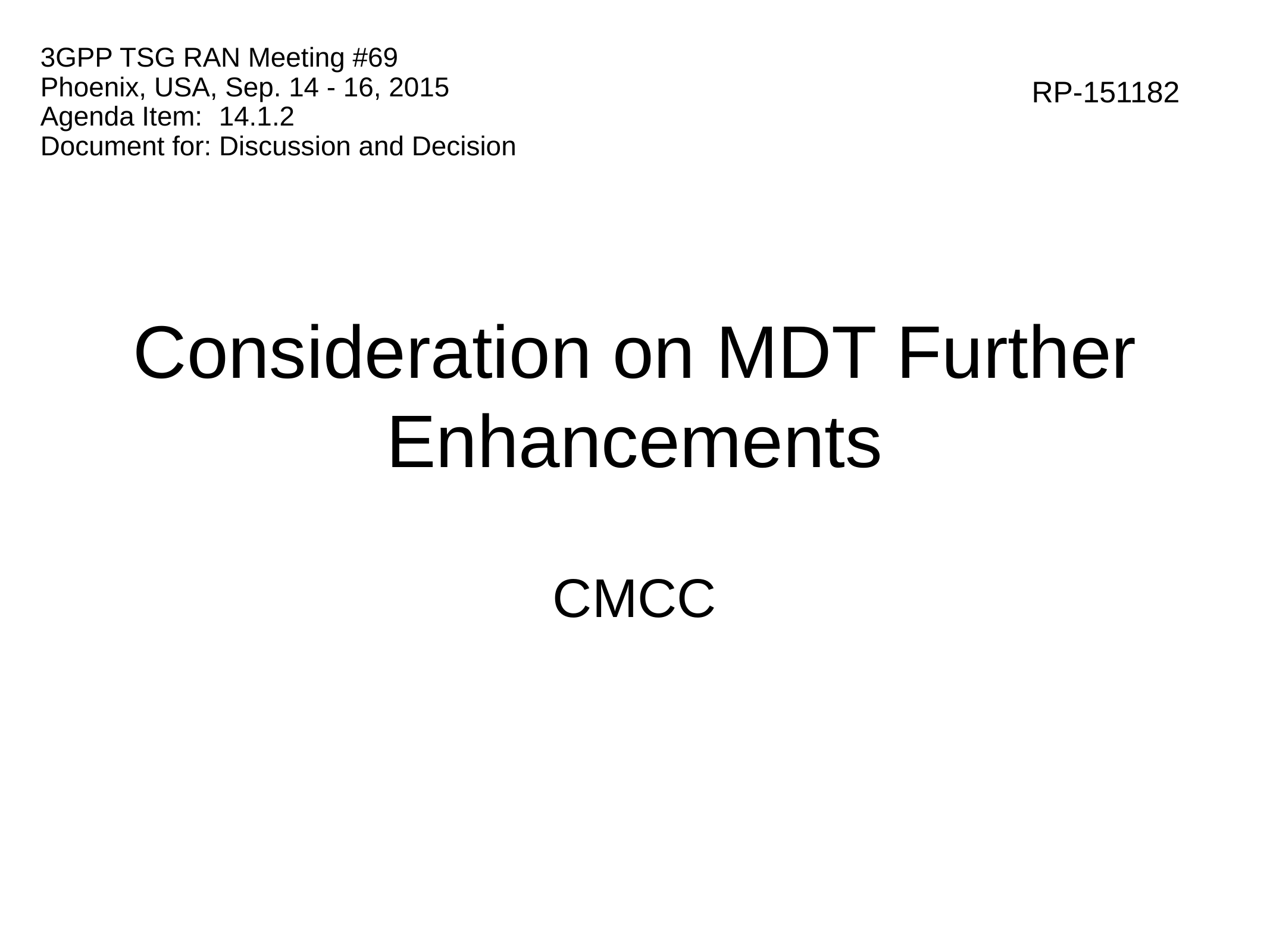

3GPP TSG RAN Meeting #69
Phoenix, USA, Sep. 14 - 16, 2015
Agenda Item:	14.1.2
Document for: Discussion and Decision
RP-151182
# Consideration on MDT Further Enhancements
CMCC